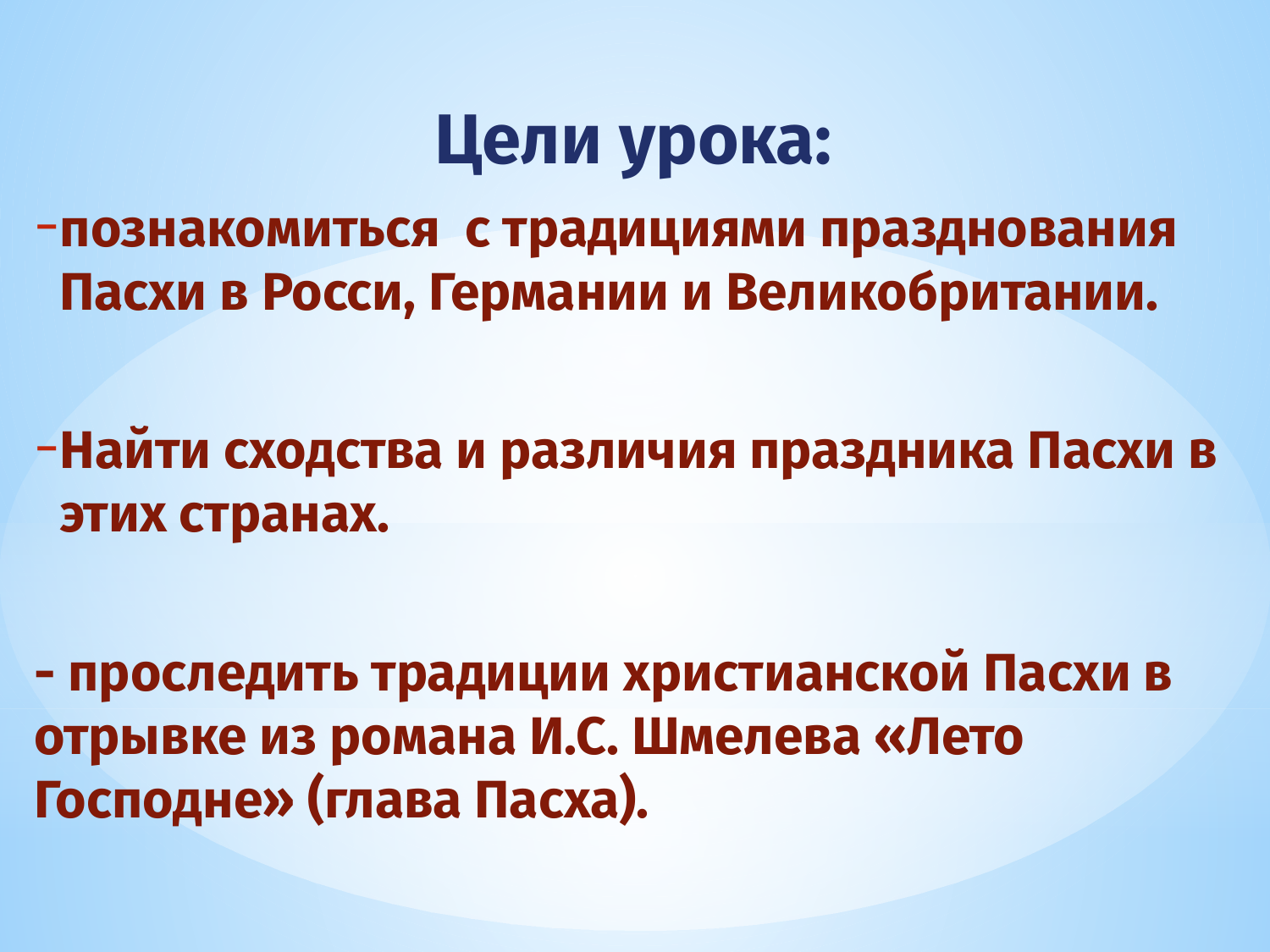

Цели урока:
познакомиться  с традициями празднования Пасхи в Росси, Германии и Великобритании.

Найти сходства и различия праздника Пасхи в этих странах.

- проследить традиции христианской Пасхи в отрывке из романа И.С. Шмелева «Лето Господне» (глава Пасха).